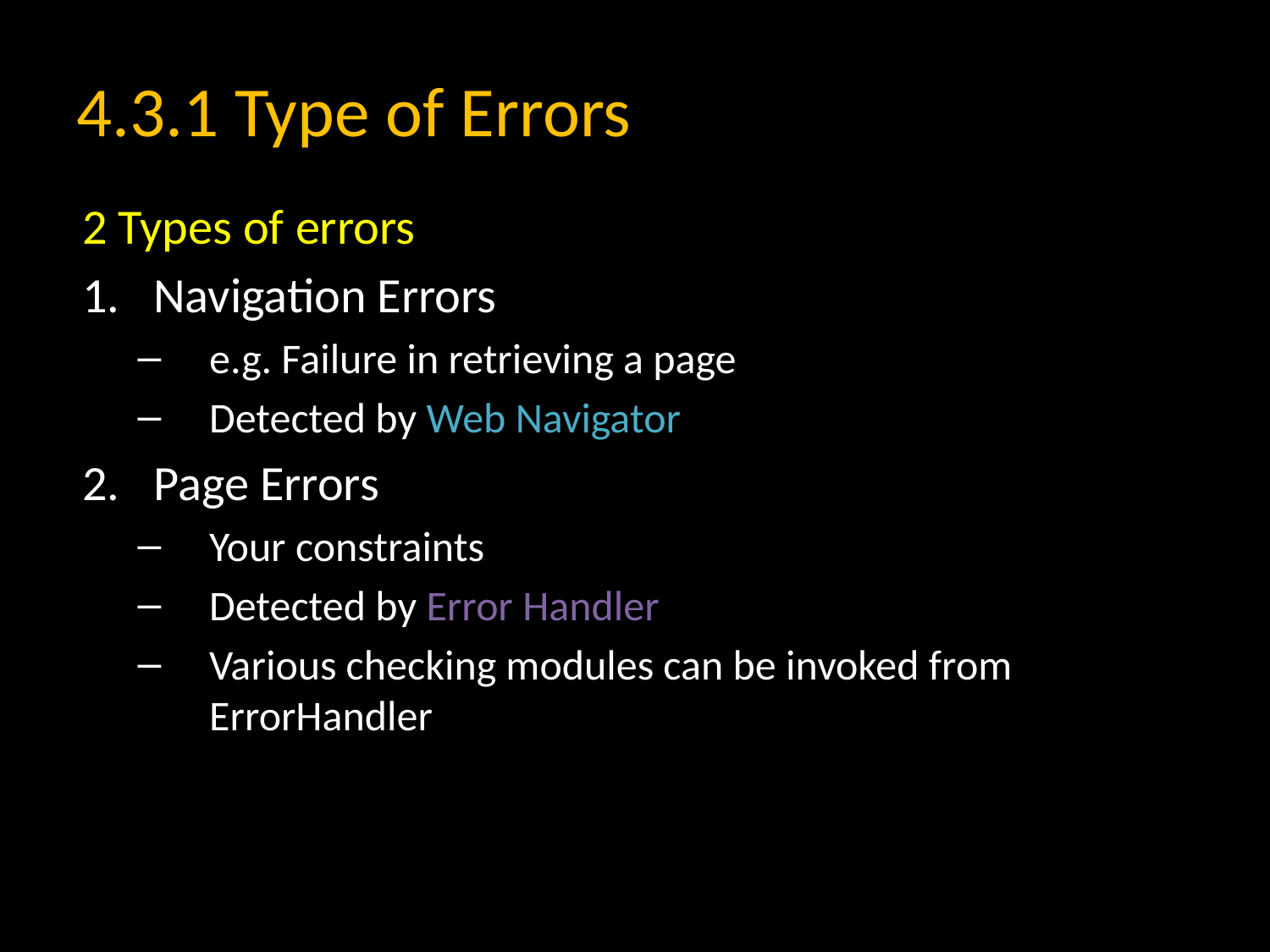

# 4.3.1 Type of Errors
2 Types of errors
Navigation Errors
e.g. Failure in retrieving a page
Detected by Web Navigator
Page Errors
Your constraints
Detected by Error Handler
Various checking modules can be invoked from ErrorHandler